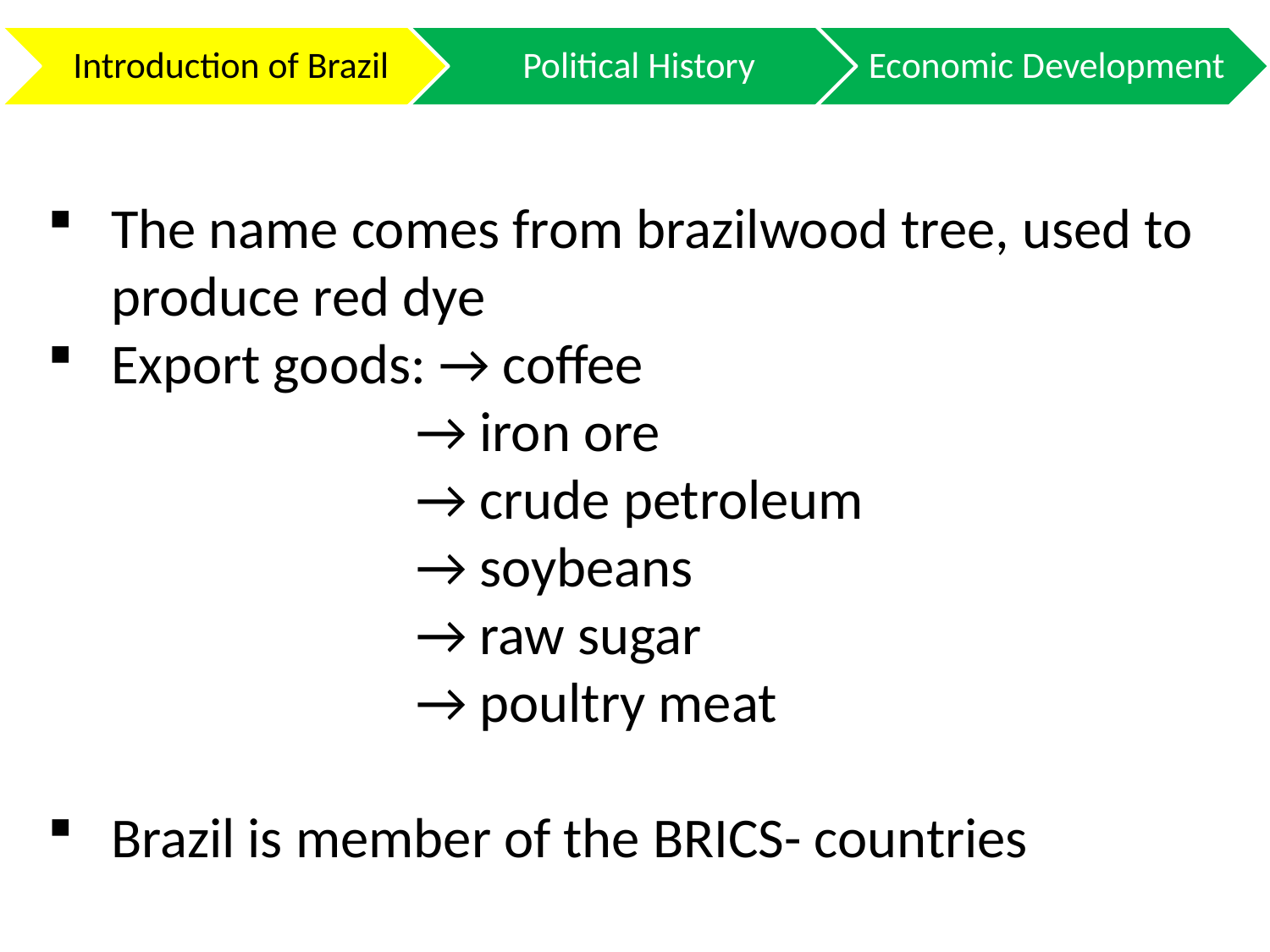

Introduction of Brazil
Political History
Economic Development
The name comes from brazilwood tree, used to produce red dye
Export goods: → coffee
	                   → iron ore
	                   → crude petroleum
	                   → soybeans
	                   → raw sugar
	                   → poultry meat

Brazil is member of the BRICS- countries